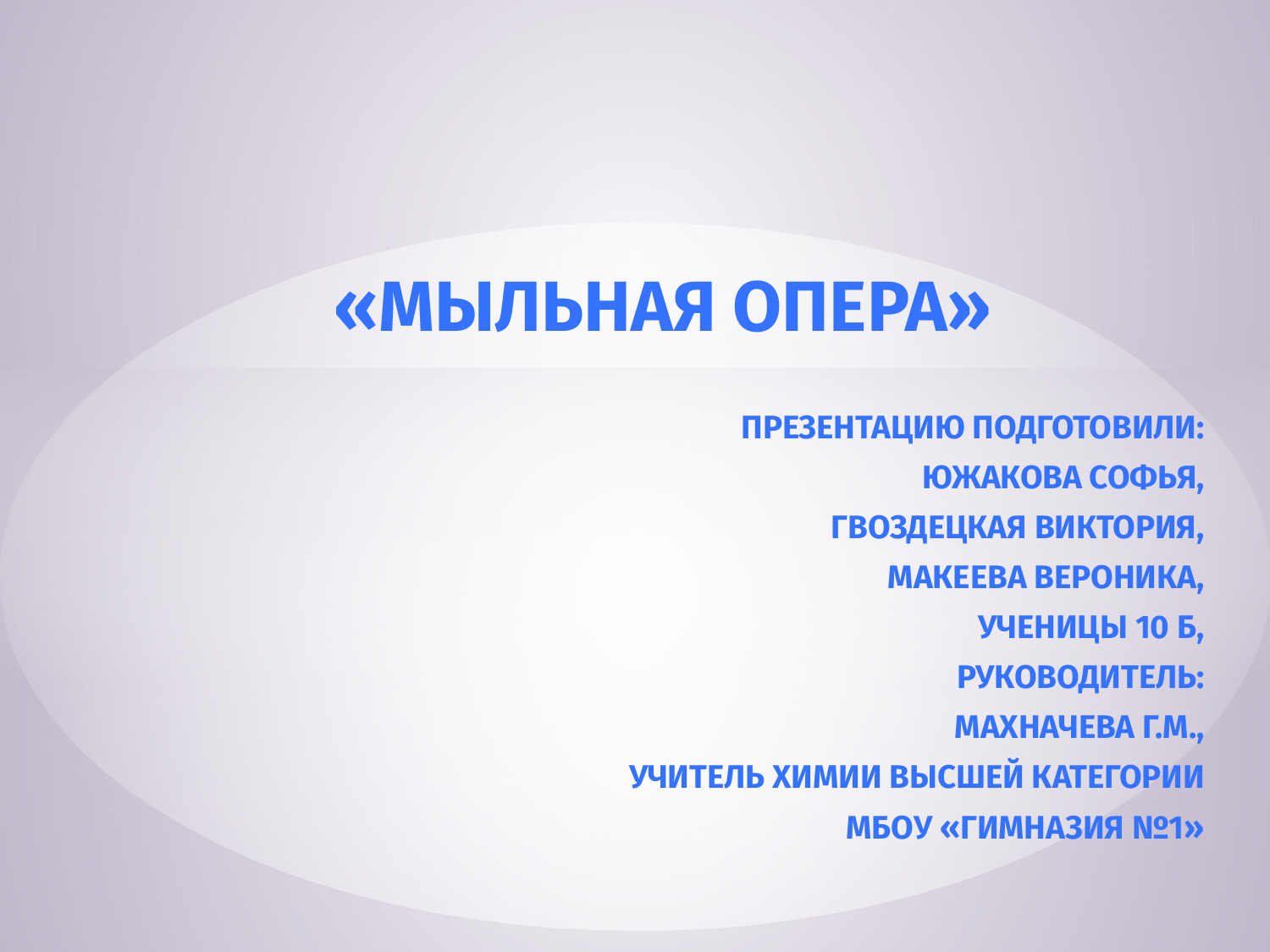

«Мыльная опера»

Презентацию подготовили:
Южакова Софья,
 Гвоздецкая Виктория,
 Макеева Вероника,
Ученицы 10 б,
Руководитель:
Махначева Г.М.,
Учитель химии высшей категории
МБОУ «ГИМНАЗИЯ №1»